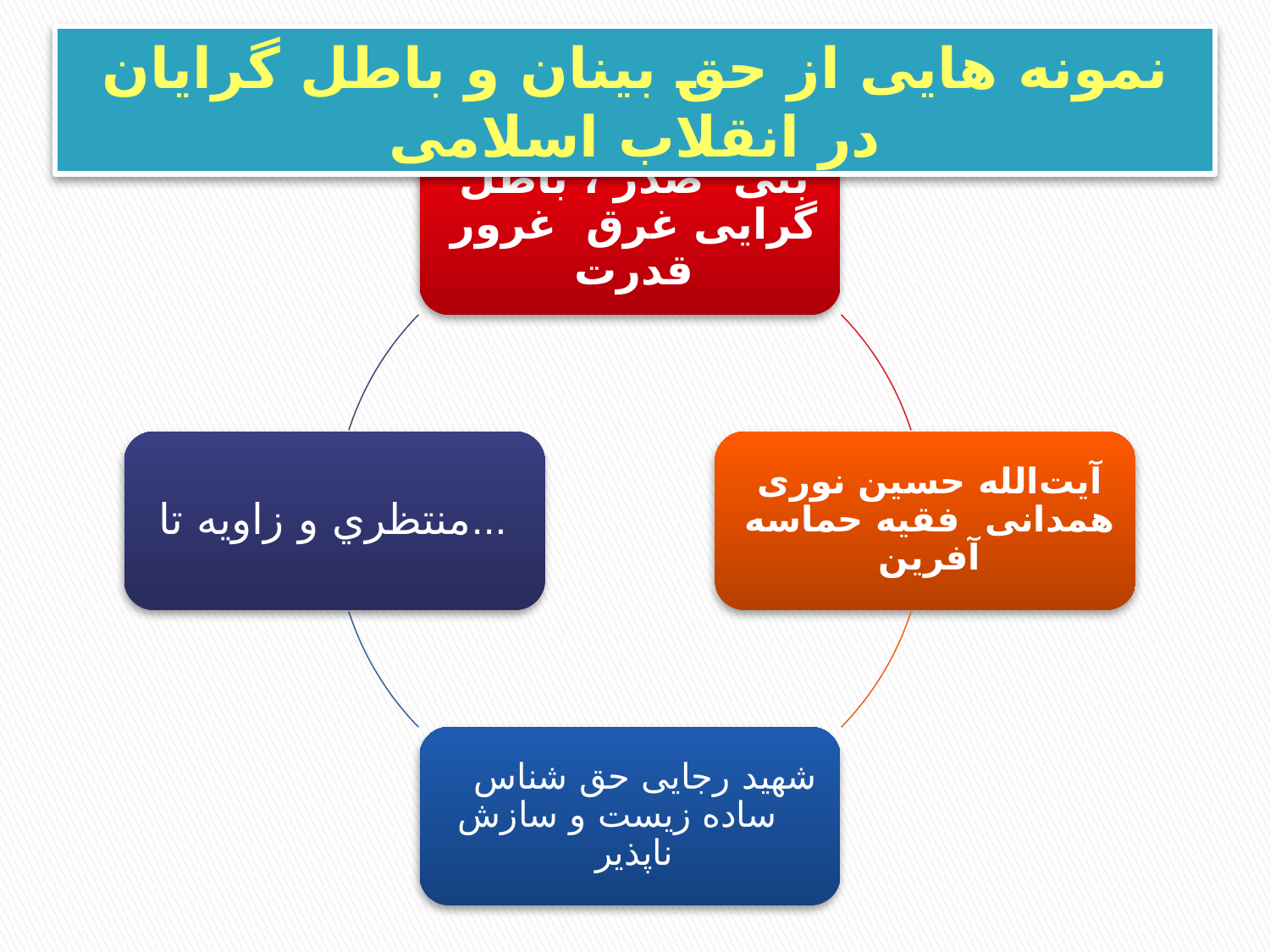

نمونه هایی از حق بینان و باطل گرایان در انقلاب اسلامی
بنی  صدر ، باطل گرایی غرق  غرور قدرت
آیت‌الله حسین نوری همدانی  فقیه حماسه آفرین
شهید رجایی حق شناس      ساده زیست و سازش ناپذیر
منتظري و زاویه تا...